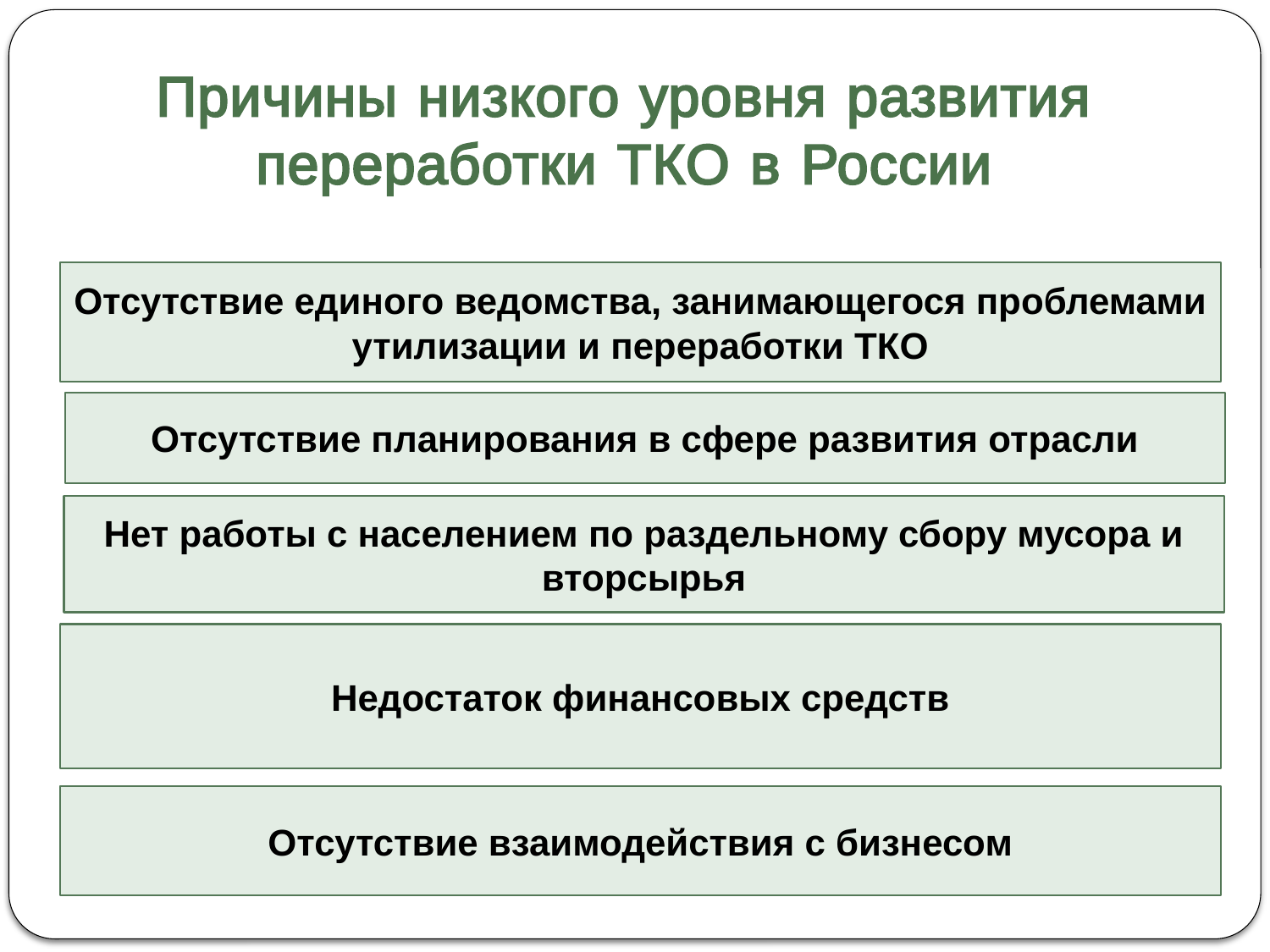

# Причины низкого уровня развития переработки ТКО в России

Отсутствие единого ведомства, занимающегося проблемами утилизации и переработки ТКО
Отсутствие планирования в сфере развития отрасли
Нет работы с населением по раздельному сбору мусора и вторсырья
Недостаток финансовых средств
Отсутствие взаимодействия с бизнесом